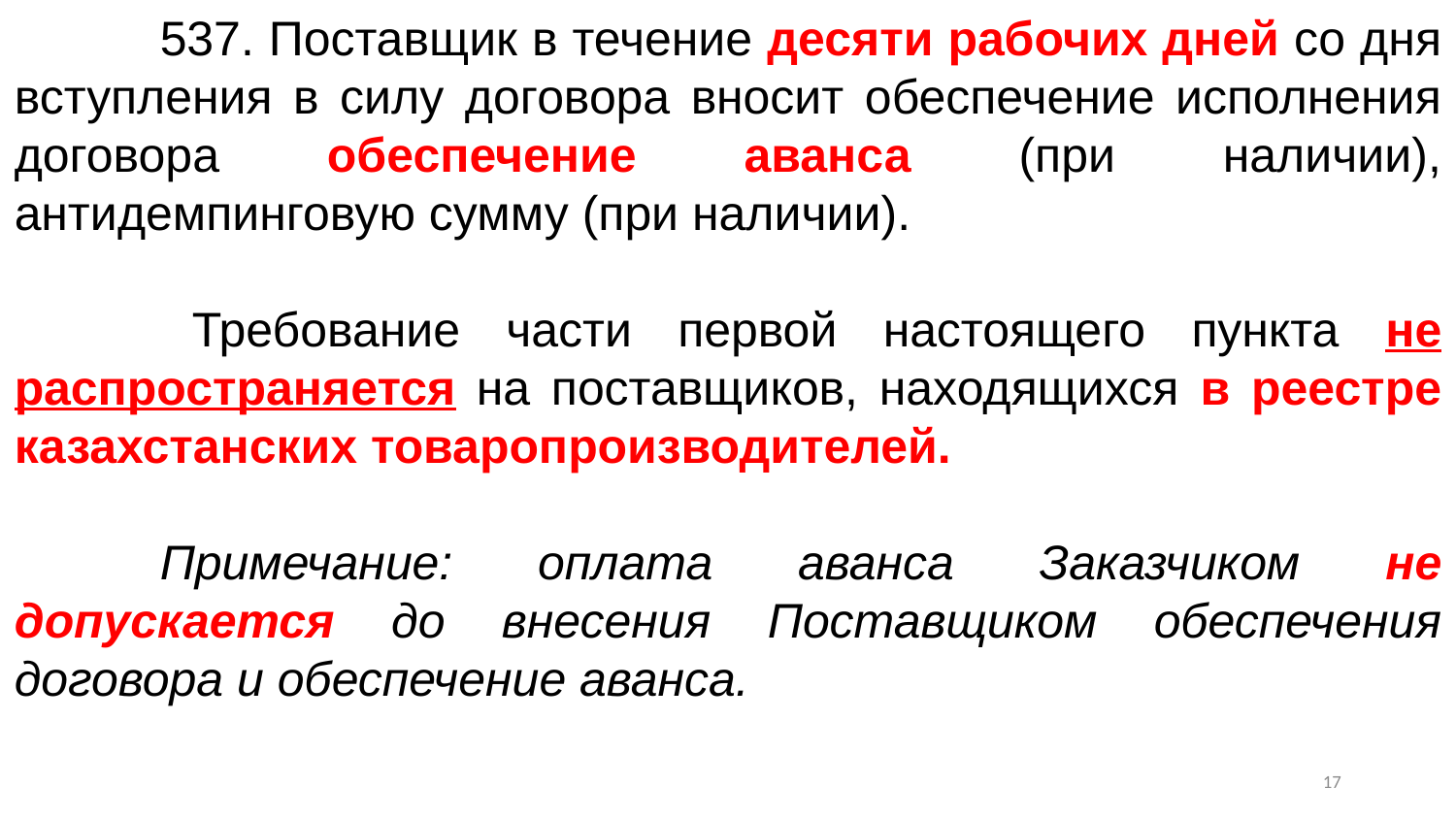

537. Поставщик в течение десяти рабочих дней со дня вступления в силу договора вносит обеспечение исполнения договора обеспечение аванса (при наличии), антидемпинговую сумму (при наличии).

      	Требование части первой настоящего пункта не распространяется на поставщиков, находящихся в реестре казахстанских товаропроизводителей.

	Примечание: оплата аванса Заказчиком не допускается до внесения Поставщиком обеспечения договора и обеспечение аванса.

17